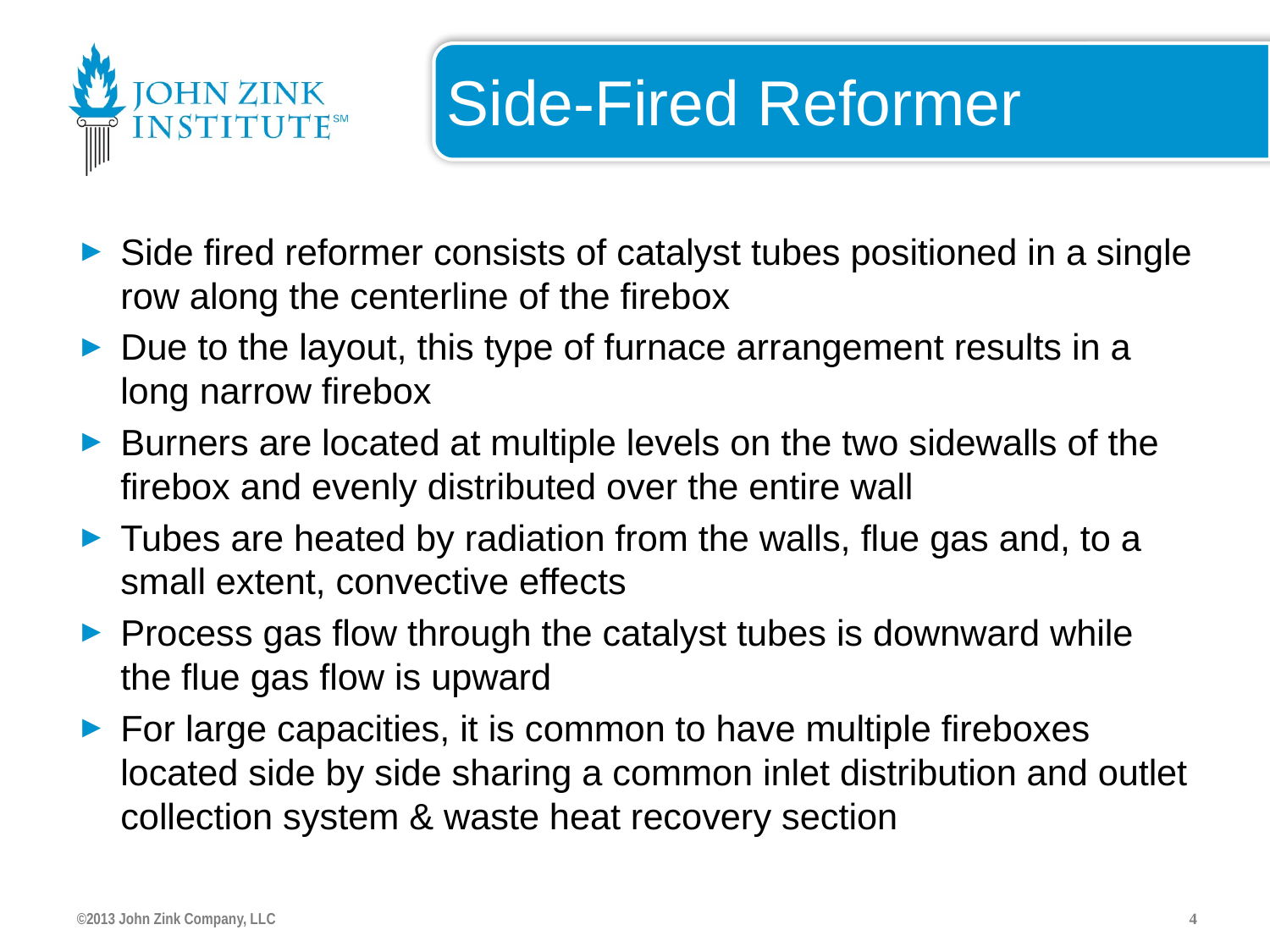

# Side-Fired Reformer
Side fired reformer consists of catalyst tubes positioned in a single row along the centerline of the firebox
Due to the layout, this type of furnace arrangement results in a long narrow firebox
Burners are located at multiple levels on the two sidewalls of the firebox and evenly distributed over the entire wall
Tubes are heated by radiation from the walls, flue gas and, to a small extent, convective effects
Process gas flow through the catalyst tubes is downward while the flue gas flow is upward
For large capacities, it is common to have multiple fireboxes located side by side sharing a common inlet distribution and outlet collection system & waste heat recovery section